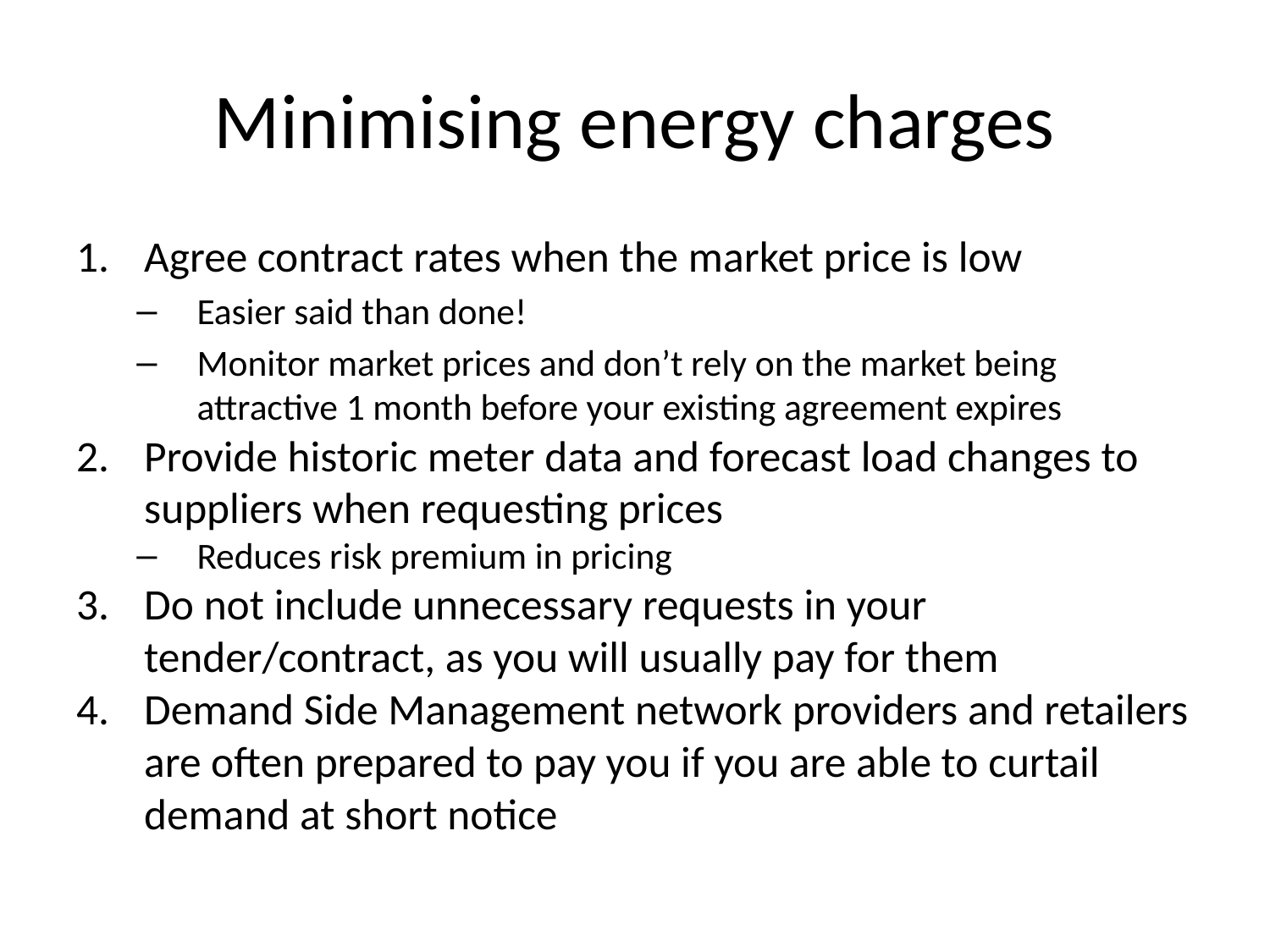

# Minimising energy charges
Agree contract rates when the market price is low
Easier said than done!
Monitor market prices and don’t rely on the market being attractive 1 month before your existing agreement expires
Provide historic meter data and forecast load changes to suppliers when requesting prices
Reduces risk premium in pricing
Do not include unnecessary requests in your tender/contract, as you will usually pay for them
Demand Side Management network providers and retailers are often prepared to pay you if you are able to curtail demand at short notice